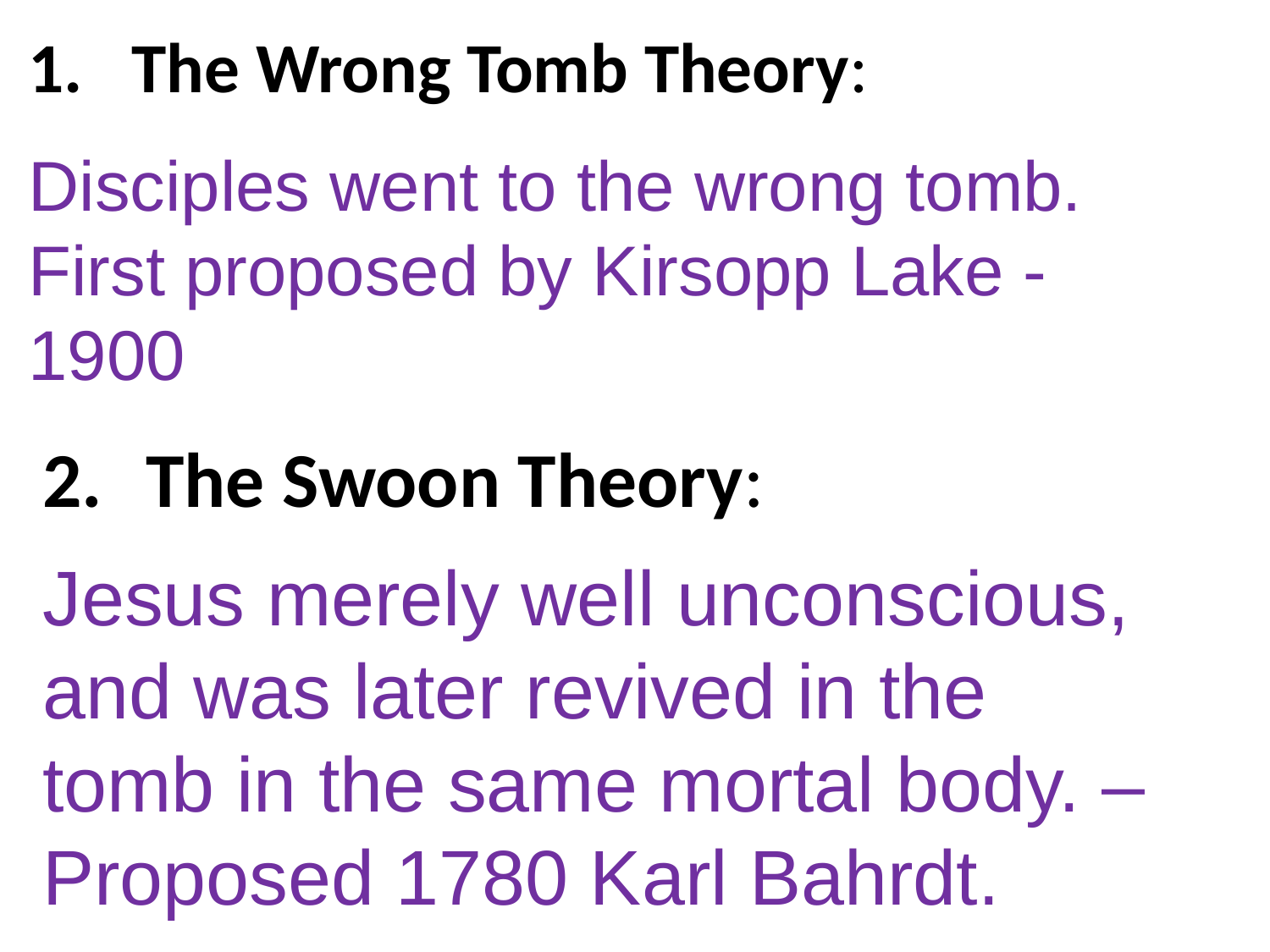

The Wrong Tomb Theory:

Disciples went to the wrong tomb.
First proposed by Kirsopp Lake - 1900
The Swoon Theory:

Jesus merely well unconscious, and was later revived in the tomb in the same mortal body. – Proposed 1780 Karl Bahrdt.